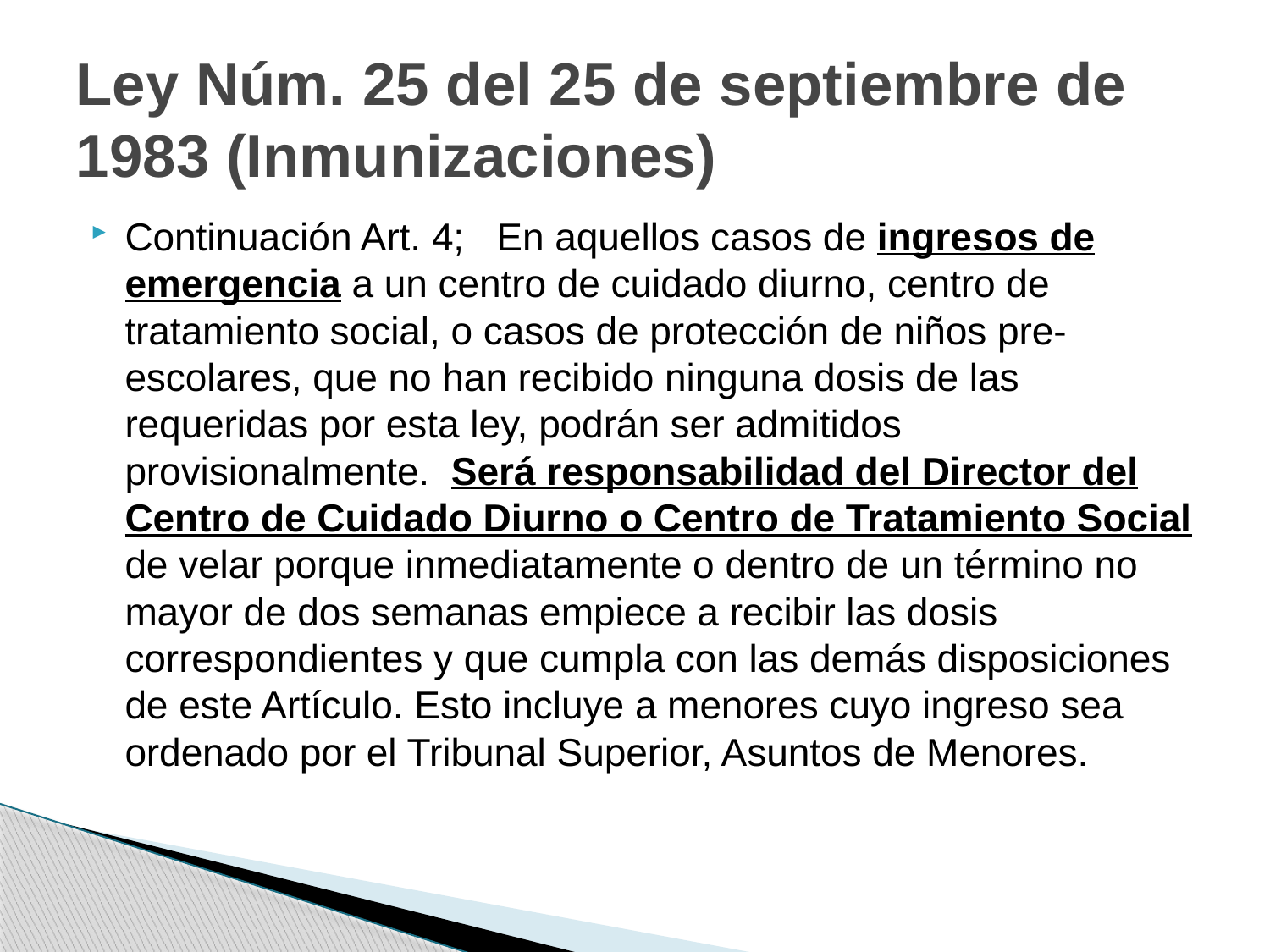

# Ley Núm. 25 del 25 de septiembre de 1983 (Inmunizaciones)
Continuación Art. 4;   En aquellos casos de ingresos de emergencia a un centro de cuidado diurno, centro de tratamiento social, o casos de protección de niños pre-escolares, que no han recibido ninguna dosis de las requeridas por esta ley, podrán ser admitidos provisionalmente.  Será responsabilidad del Director del Centro de Cuidado Diurno o Centro de Tratamiento Social de velar porque inmediatamente o dentro de un término no mayor de dos semanas empiece a recibir las dosis correspondientes y que cumpla con las demás disposiciones de este Artículo. Esto incluye a menores cuyo ingreso sea ordenado por el Tribunal Superior, Asuntos de Menores.